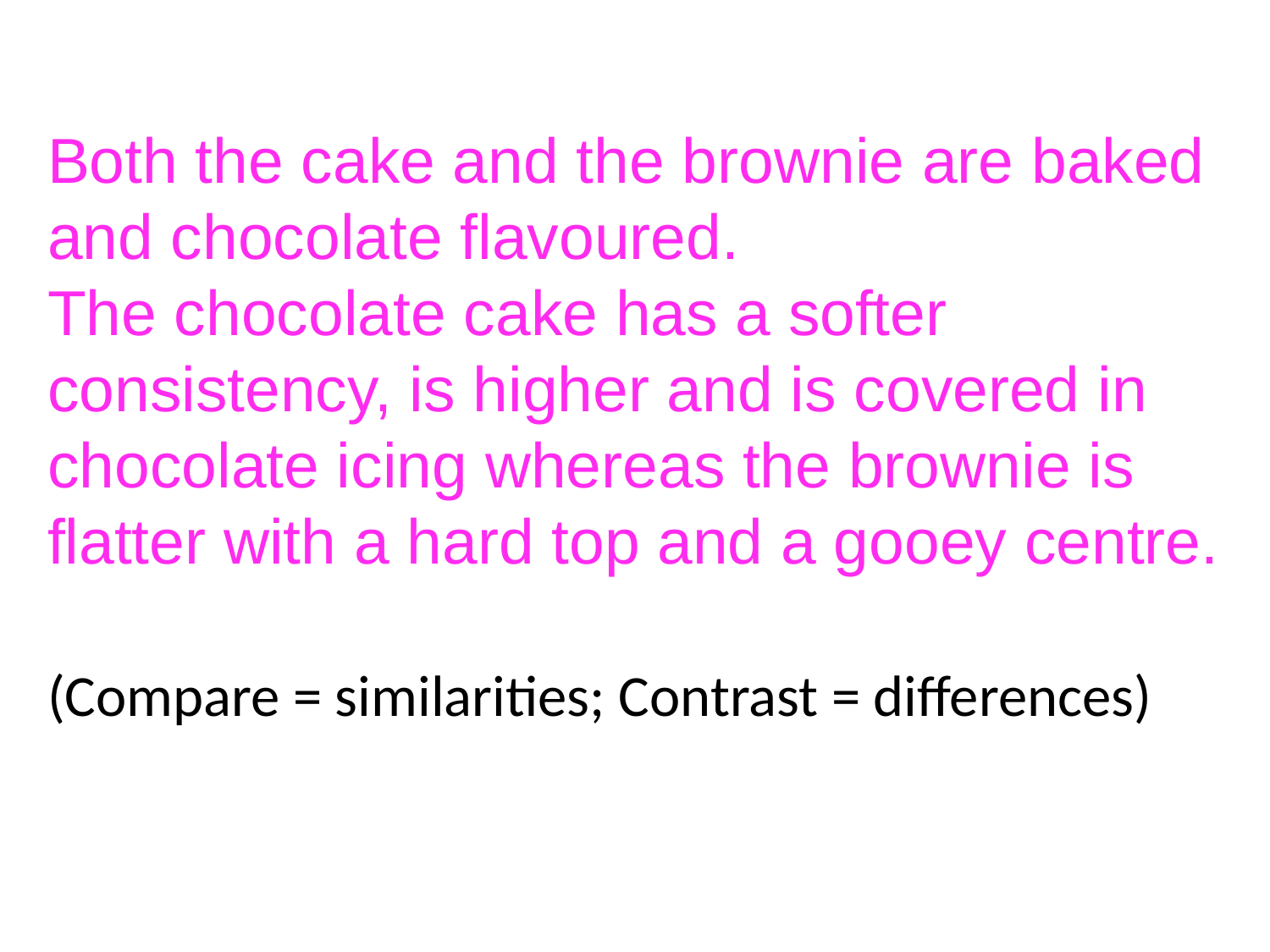

Both the cake and the brownie are baked and chocolate flavoured.
The chocolate cake has a softer consistency, is higher and is covered in chocolate icing whereas the brownie is flatter with a hard top and a gooey centre.

(Compare = similarities; Contrast = differences)